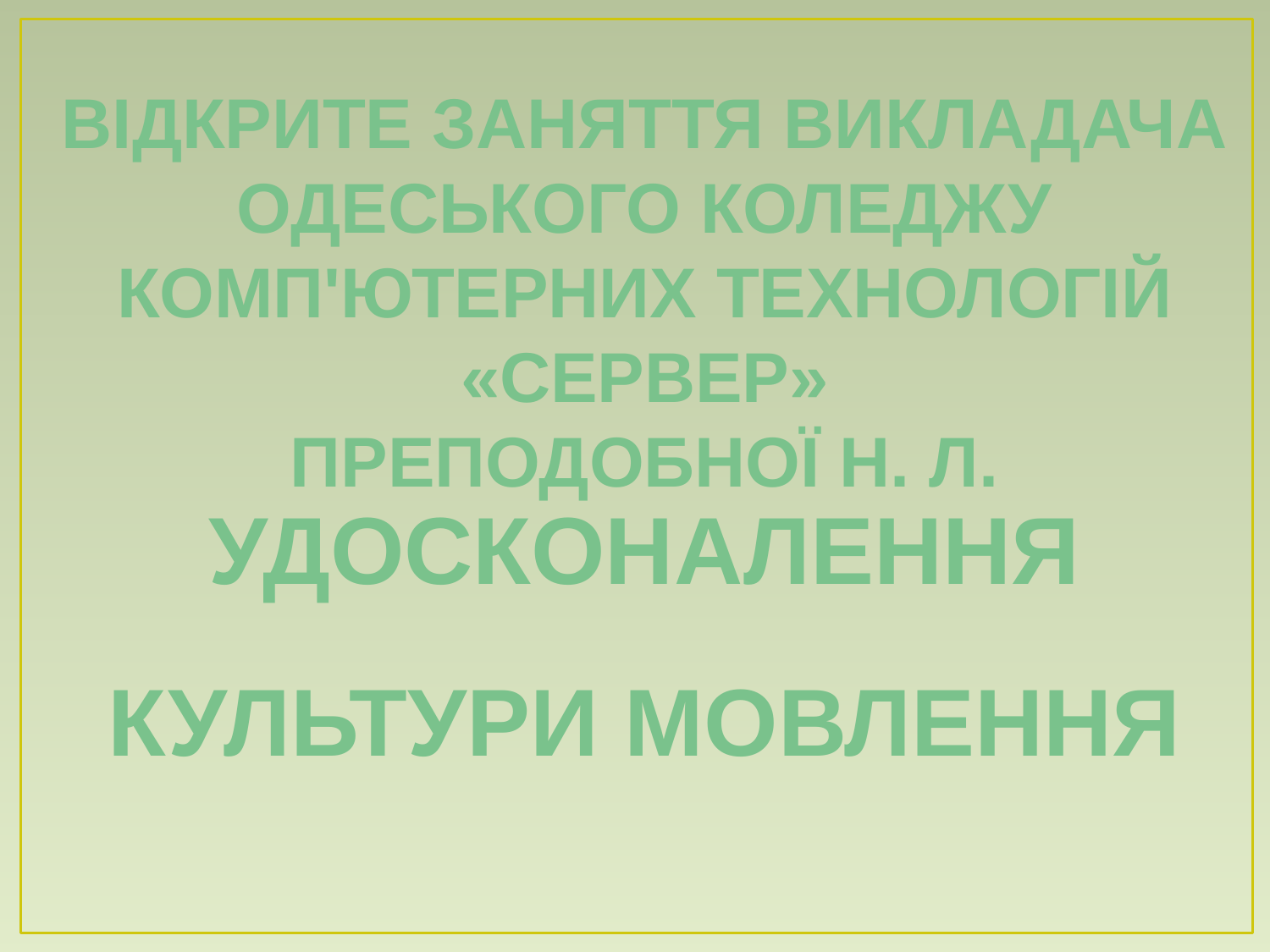

відкрите заняття викладача Одеського коледжу комп'ютерних технологій «сервер»
Преподобної н. л.
Удосконалення культури мовлення